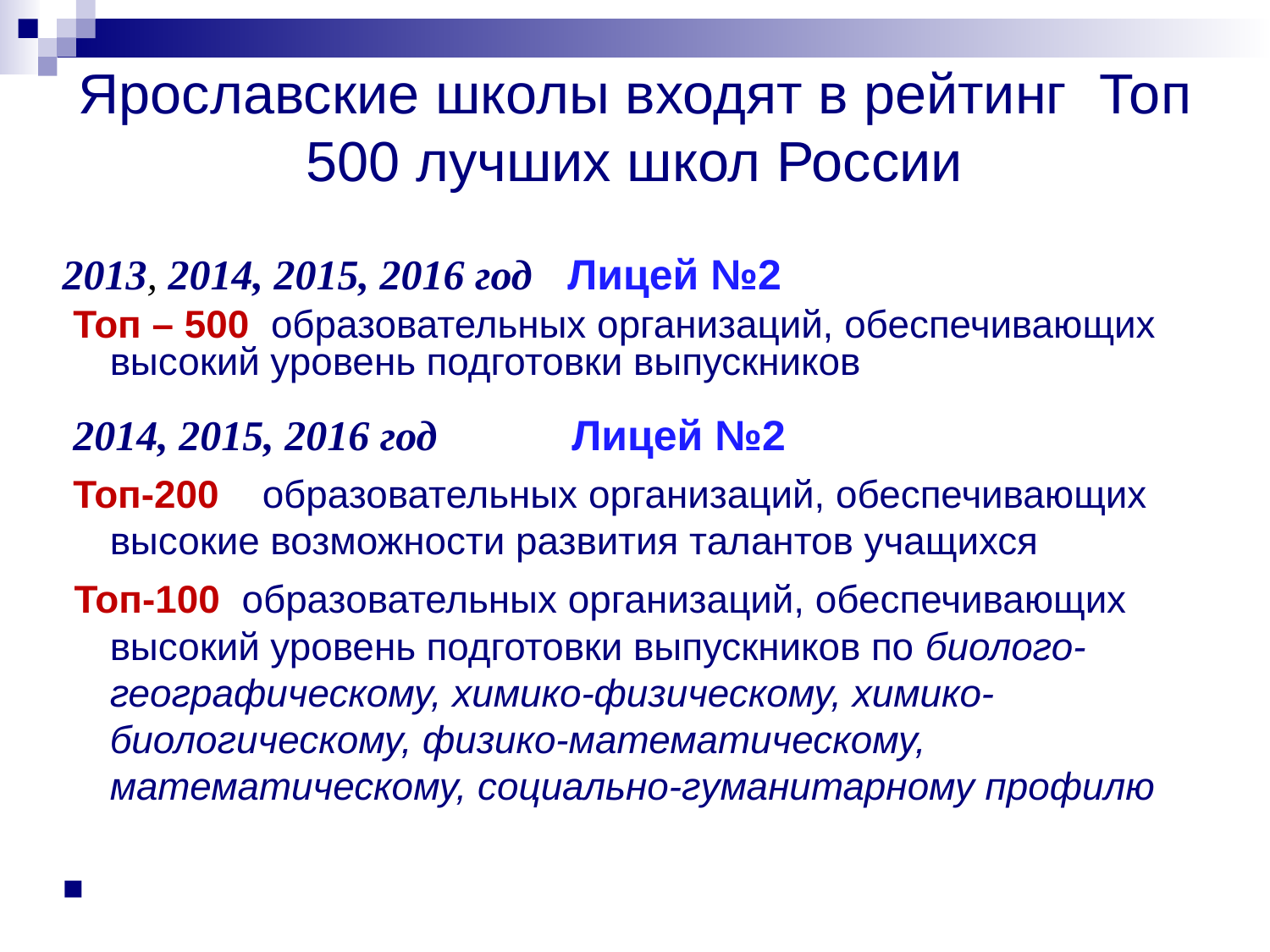

Ярославские школы входят в рейтинг  Топ 500 лучших школ России

2013, 2014, 2015, 2016 год   Лицей №2
 Топ – 500  образовательных организаций, обеспечивающих высокий уровень подготовки выпускников
 2014, 2015, 2016 год          Лицей №2
 Топ-200    образовательных организаций, обеспечивающих высокие возможности развития талантов учащихся
 Топ-100  образовательных организаций, обеспечивающих высокий уровень подготовки выпускников по биолого-географическому, химико-физическому, химико-биологическому, физико-математическому, математическому, социально-гуманитарному профилю